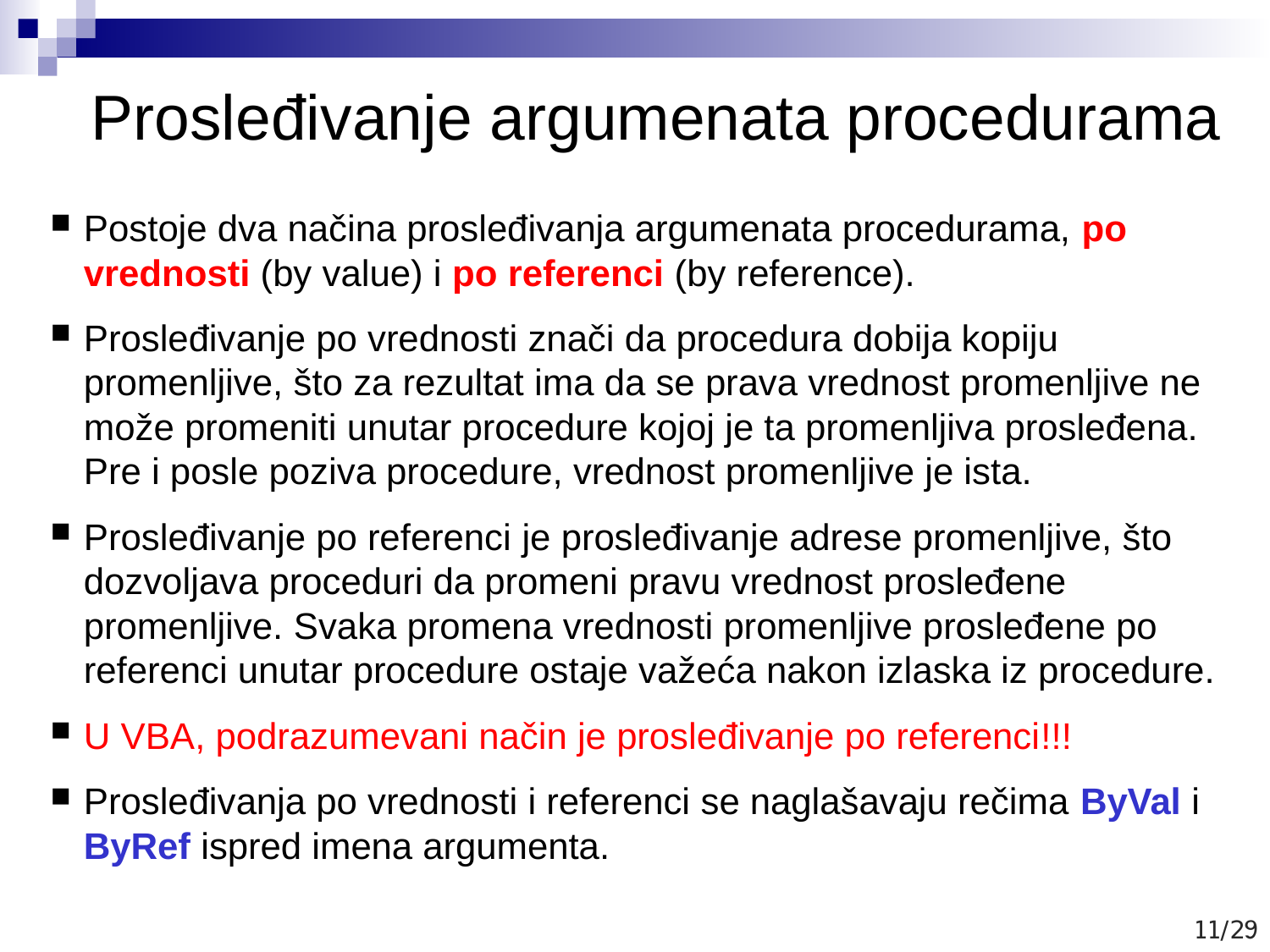

# Prosleđivanje argumenata procedurama
Postoje dva načina prosleđivanja argumenata procedurama, po vrednosti (by value) i po referenci (by reference).
Prosleđivanje po vrednosti znači da procedura dobija kopiju promenljive, što za rezultat ima da se prava vrednost promenljive ne može promeniti unutar procedure kojoj je ta promenljiva prosleđena. Pre i posle poziva procedure, vrednost promenljive je ista.
Prosleđivanje po referenci je prosleđivanje adrese promenljive, što dozvoljava proceduri da promeni pravu vrednost prosleđene promenljive. Svaka promena vrednosti promenljive prosleđene po referenci unutar procedure ostaje važeća nakon izlaska iz procedure.
U VBA, podrazumevani način je prosleđivanje po referenci!!!
Prosleđivanja po vrednosti i referenci se naglašavaju rečima ByVal i ByRef ispred imena argumenta.
11/29